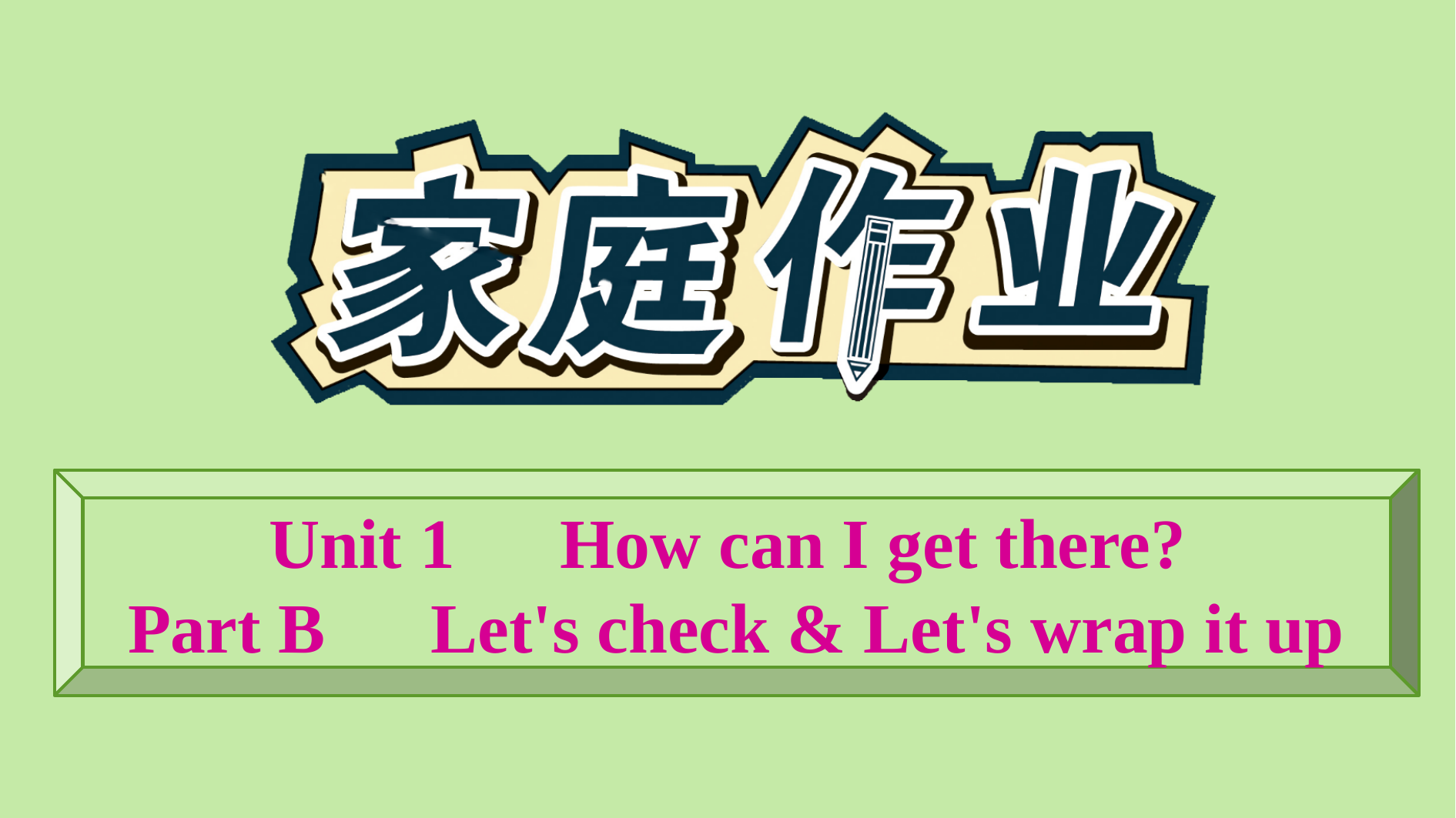

Unit 1　How can I get there?
Part B　Let's check & Let's wrap it up